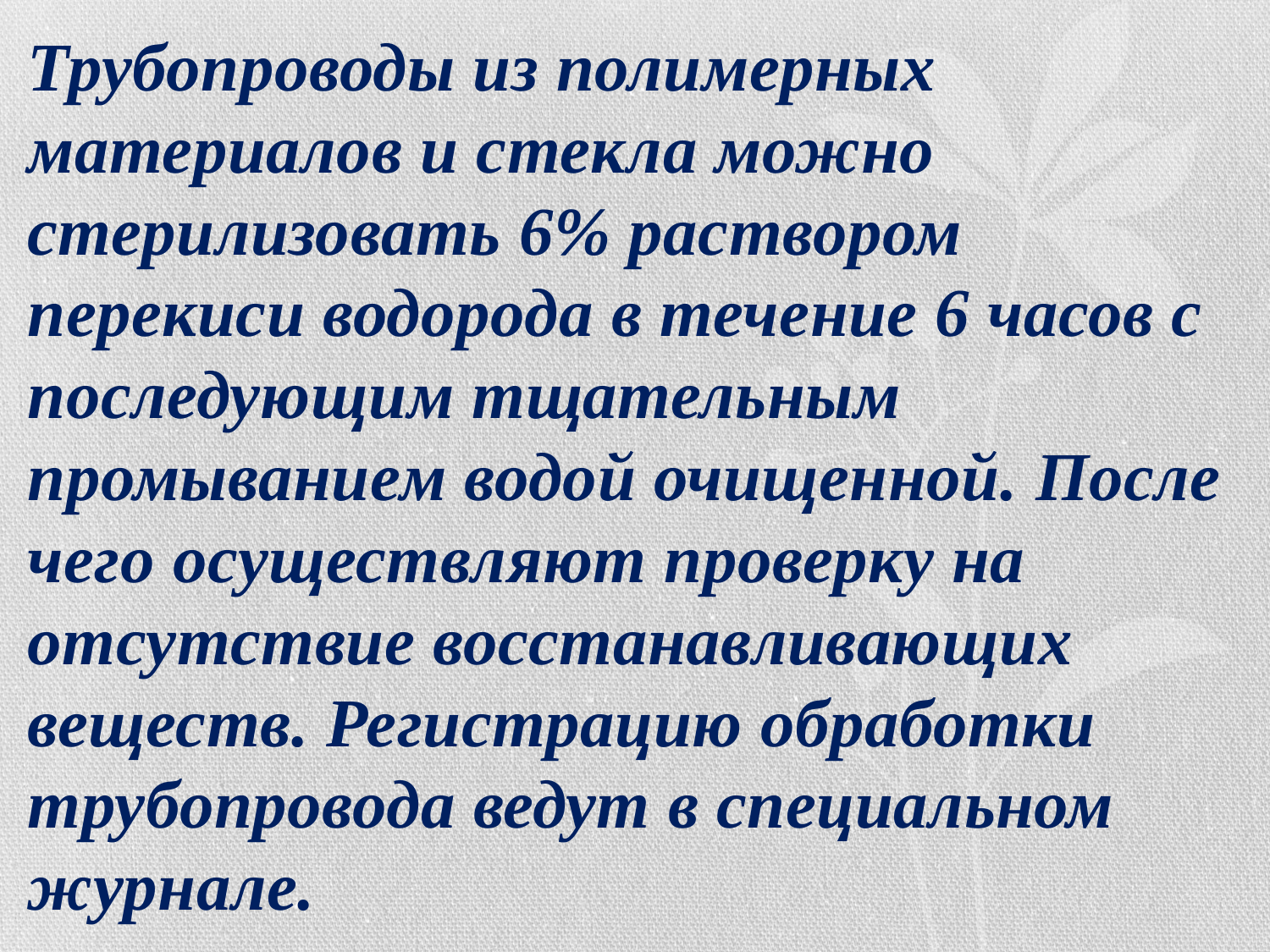

Трубопроводы из полимерных материалов и стекла можно стерилизовать 6% раствором перекиси водорода в течение 6 часов с последующим тщательным промыванием водой очищенной. После чего осуществляют проверку на отсутствие восстанавливающих веществ. Регистрацию обработки трубопровода ведут в специальном журнале.